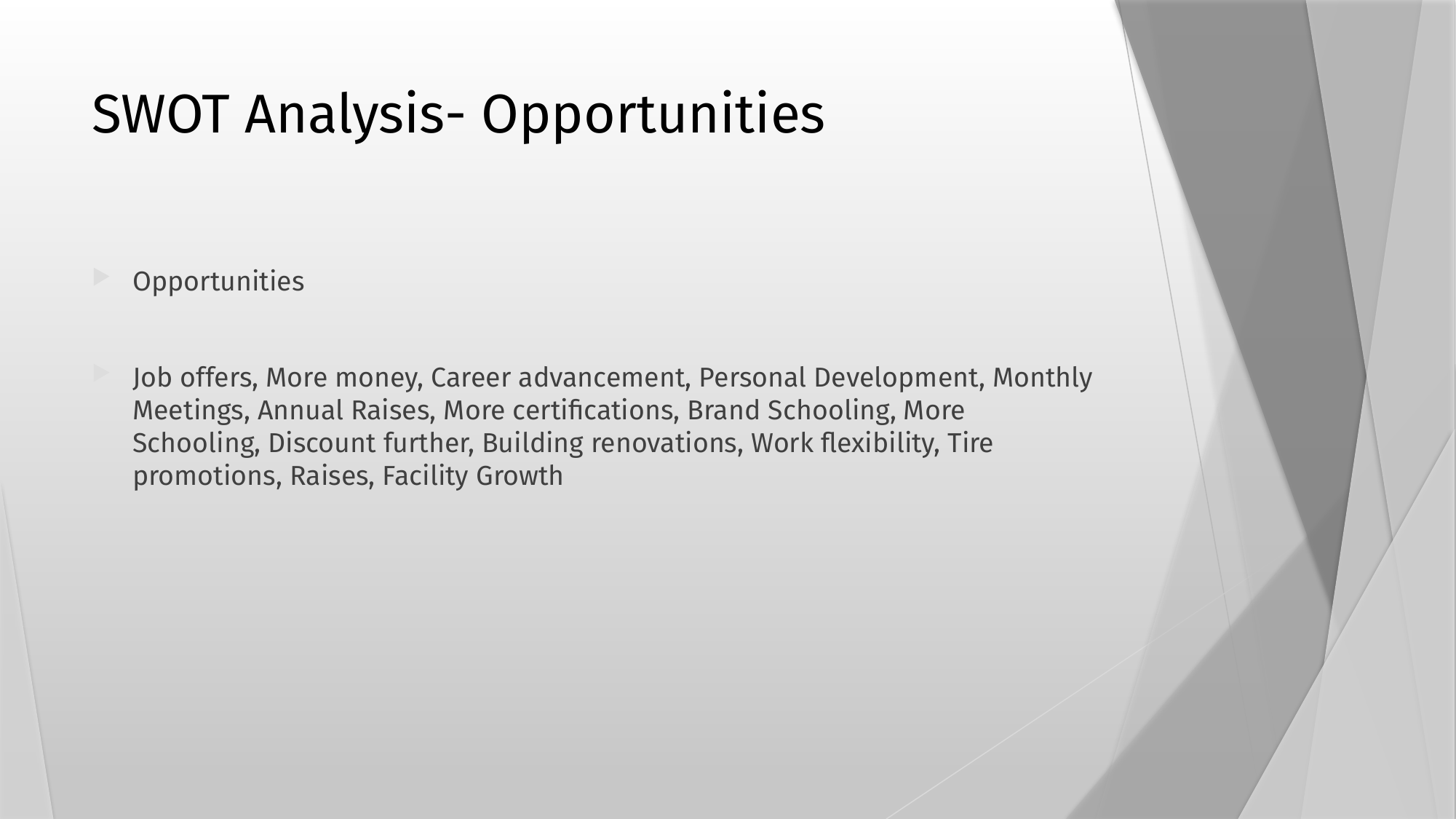

# SWOT Analysis- Opportunities
Opportunities

Job offers, More money, Career advancement, Personal Development, Monthly Meetings, Annual Raises, More certifications, Brand Schooling, More Schooling, Discount further, Building renovations, Work flexibility, Tire promotions, Raises, Facility Growth